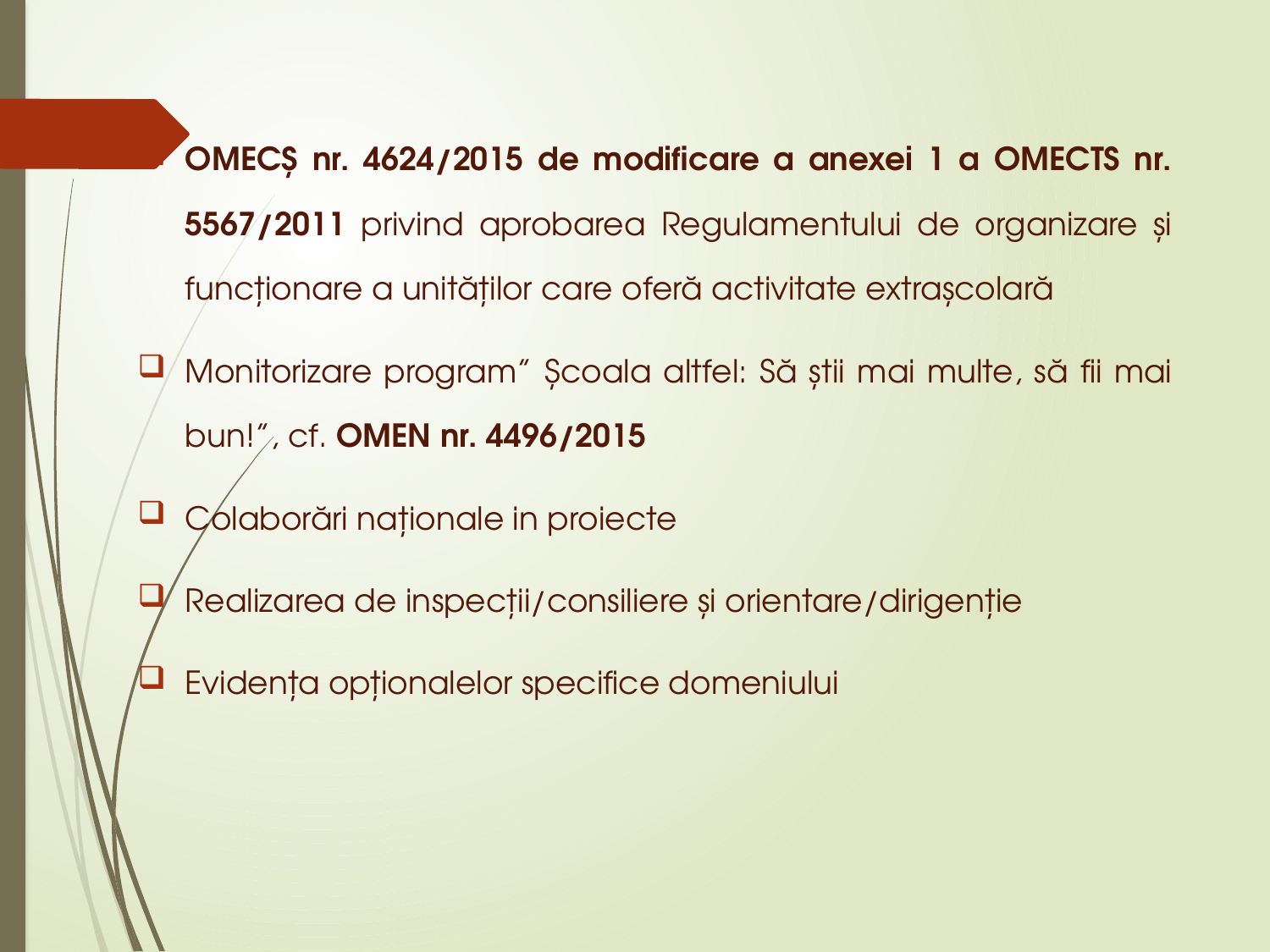

OMECȘ nr. 4624/2015 de modificare a anexei 1 a OMECTS nr. 5567/2011 privind aprobarea Regulamentului de organizare și funcționare a unităților care oferă activitate extrașcolară
Monitorizare program” Școala altfel: Să știi mai multe, să fii mai bun!”, cf. OMEN nr. 4496/2015
Colaborări naționale in proiecte
Realizarea de inspecții/consiliere și orientare/dirigenție
Evidența opționalelor specifice domeniului